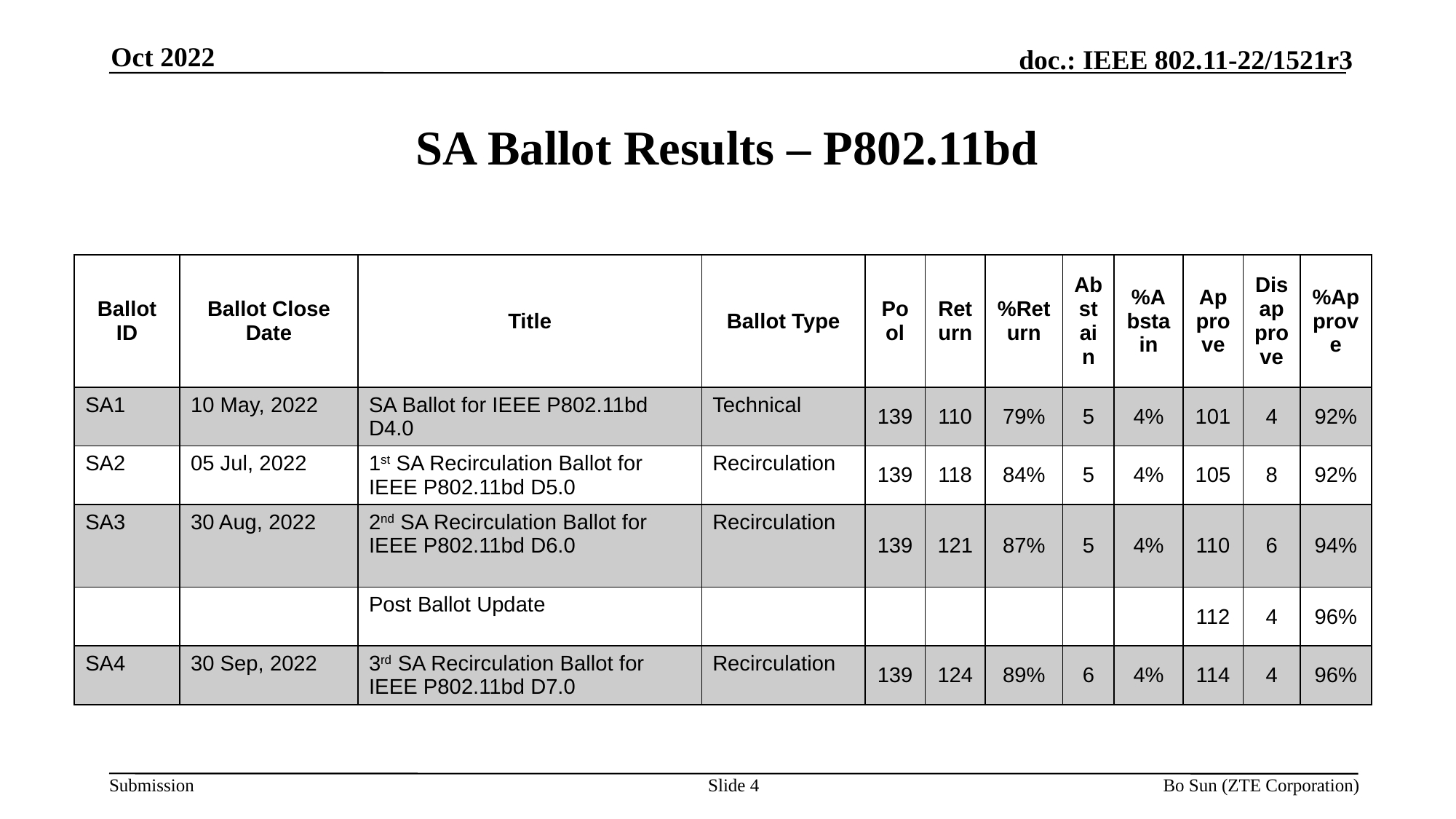

Oct 2022
# SA Ballot Results – P802.11bd
| Ballot ID | Ballot Close Date | Title | Ballot Type | Pool | Return | %Return | Abstain | %Abstain | Approve | Disapprove | %Approve |
| --- | --- | --- | --- | --- | --- | --- | --- | --- | --- | --- | --- |
| SA1 | 10 May, 2022 | SA Ballot for IEEE P802.11bd D4.0 | Technical | 139 | 110 | 79% | 5 | 4% | 101 | 4 | 92% |
| SA2 | 05 Jul, 2022 | 1st SA Recirculation Ballot for IEEE P802.11bd D5.0 | Recirculation | 139 | 118 | 84% | 5 | 4% | 105 | 8 | 92% |
| SA3 | 30 Aug, 2022 | 2nd SA Recirculation Ballot for IEEE P802.11bd D6.0 | Recirculation | 139 | 121 | 87% | 5 | 4% | 110 | 6 | 94% |
|  |  | Post Ballot Update |  |  |  |  |  |  | 112 | 4 | 96% |
| SA4 | 30 Sep, 2022 | 3rd SA Recirculation Ballot for IEEE P802.11bd D7.0 | Recirculation | 139 | 124 | 89% | 6 | 4% | 114 | 4 | 96% |
Slide 4
Bo Sun (ZTE Corporation)